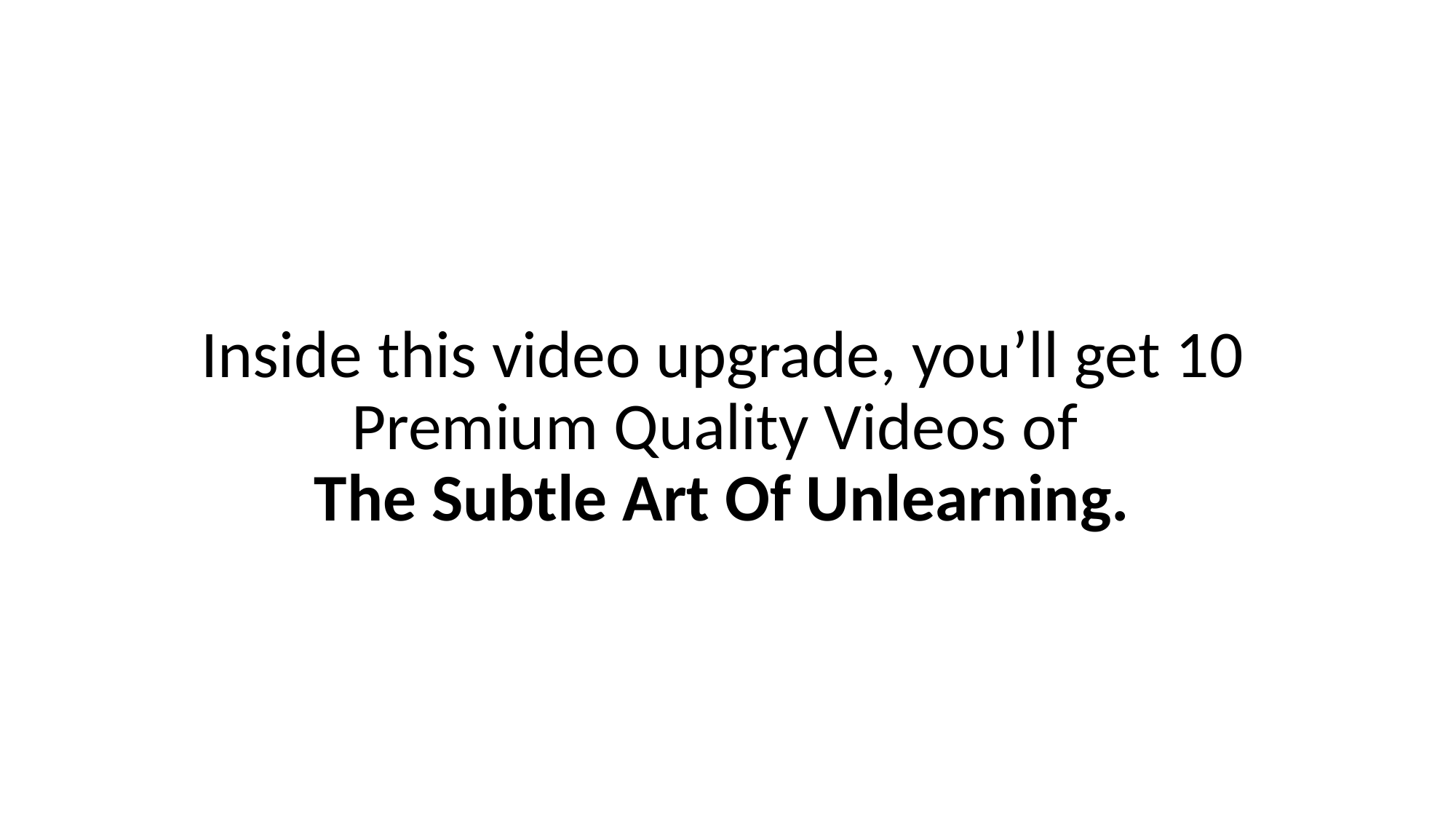

# Inside this video upgrade, you’ll get 10 Premium Quality Videos of The Subtle Art Of Unlearning.